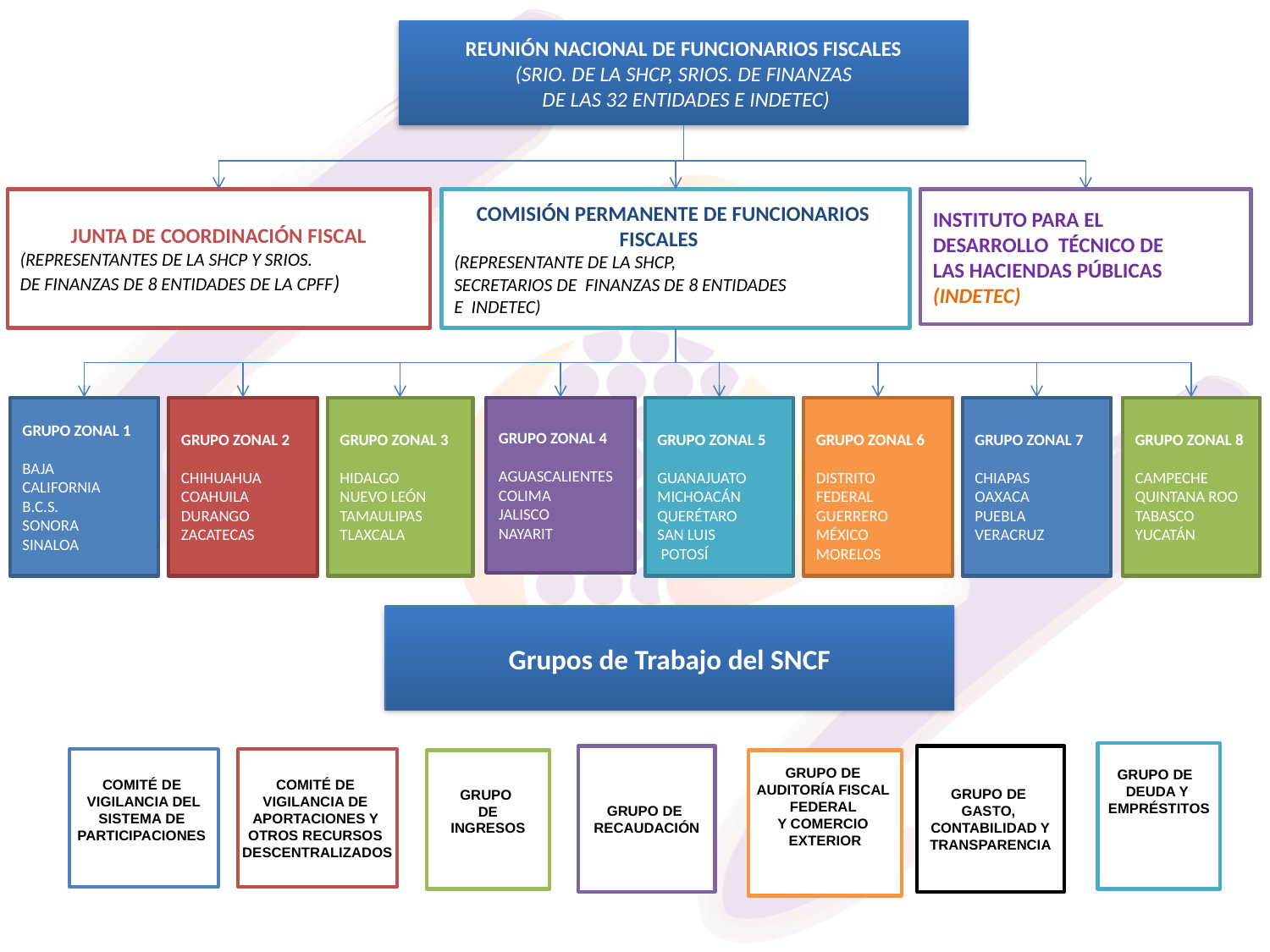

REUNIÓN NACIONAL DE FUNCIONARIOS FISCALES
(SRIO. DE LA SHCP, SRIOS. DE FINANZAS
 DE LAS 32 ENTIDADES E INDETEC)
JUNTA DE COORDINACIÓN FISCAL
(REPRESENTANTES DE LA SHCP Y SRIOS.
DE FINANZAS DE 8 ENTIDADES DE LA CPFF)
COMISIÓN PERMANENTE DE FUNCIONARIOS
FISCALES
(REPRESENTANTE DE LA SHCP,
SECRETARIOS DE  FINANZAS DE 8 ENTIDADES
E  INDETEC)
INSTITUTO PARA EL
DESARROLLO  TÉCNICO DE
LAS HACIENDAS PÚBLICAS
(INDETEC)

GRUPO ZONAL 1

BAJA
CALIFORNIA
B.C.S.
SONORA
SINALOA

GRUPO ZONAL 2

CHIHUAHUA
COAHUILA
DURANGO
ZACATECAS
GRUPO ZONAL 3

HIDALGO
NUEVO LEÓN
TAMAULIPAS
TLAXCALA
GRUPO ZONAL 4

AGUASCALIENTES
COLIMA
JALISCO
NAYARIT

GRUPO ZONAL 5

GUANAJUATO
MICHOACÁN
QUERÉTARO
SAN LUIS
 POTOSÍ

GRUPO ZONAL 6

DISTRITO
FEDERAL
GUERRERO
MÉXICO
MORELOS
GRUPO ZONAL 7

CHIAPAS
OAXACA
PUEBLA
VERACRUZ
GRUPO ZONAL 8

CAMPECHE
QUINTANA ROO
TABASCO
YUCATÁN
Grupos de Trabajo del SNCF
GRUPO DE
DEUDA Y
EMPRÉSTITOS

GRUPO DE
RECAUDACIÓN

GRUPO DE
GASTO,
CONTABILIDAD Y
TRANSPARENCIA

COMITÉ DE
VIGILANCIA DEL
SISTEMA DE
PARTICIPACIONES

COMITÉ DE
VIGILANCIA DE
APORTACIONES Y
OTROS RECURSOS
DESCENTRALIZADOS

GRUPO
DE
INGRESOS

GRUPO DE
AUDITORÍA FISCAL
FEDERAL
Y COMERCIO
EXTERIOR